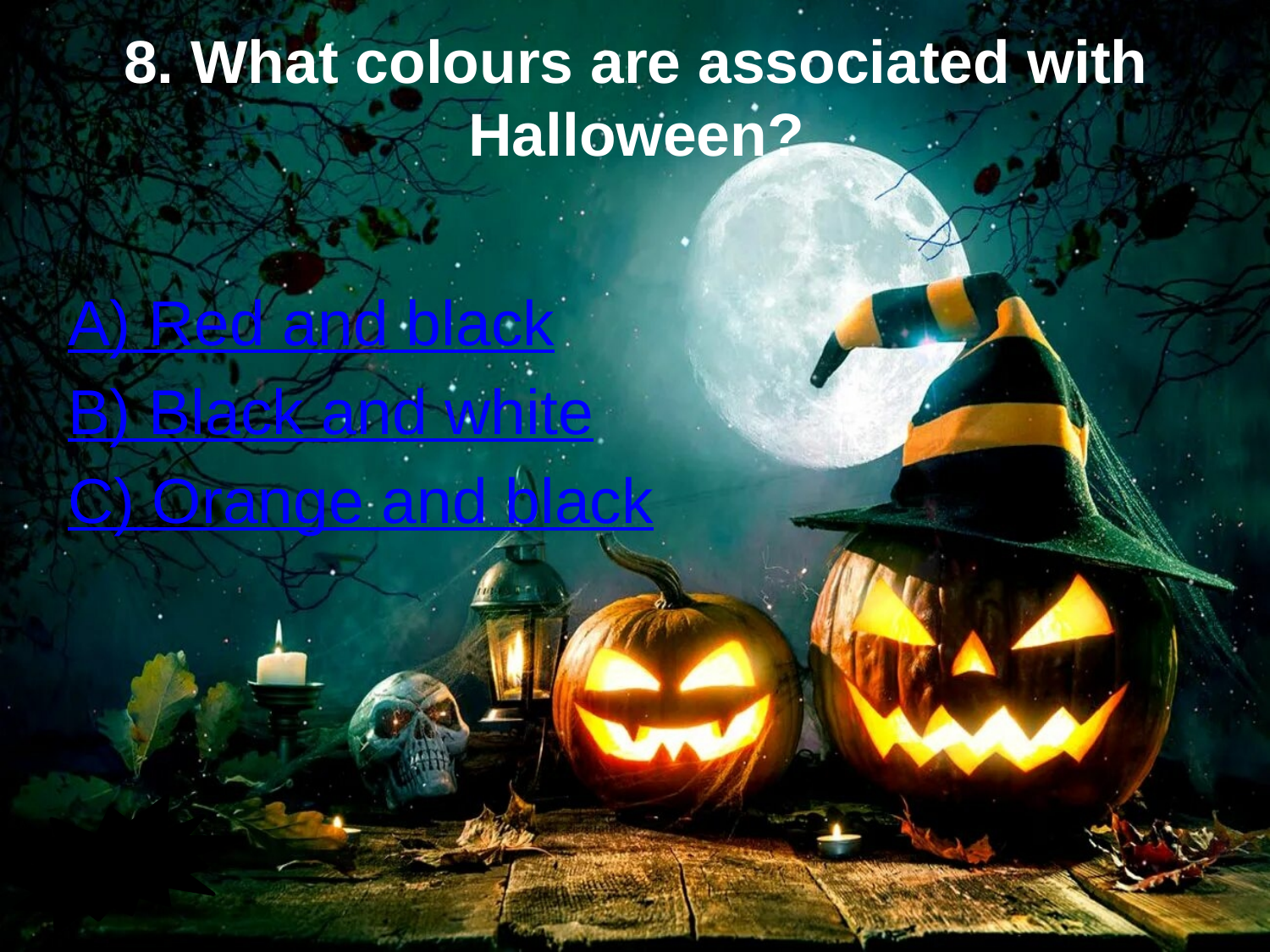

# 8. What colours are associated with Halloween?
A) Red and black
B) Black and white
C) Orange and black